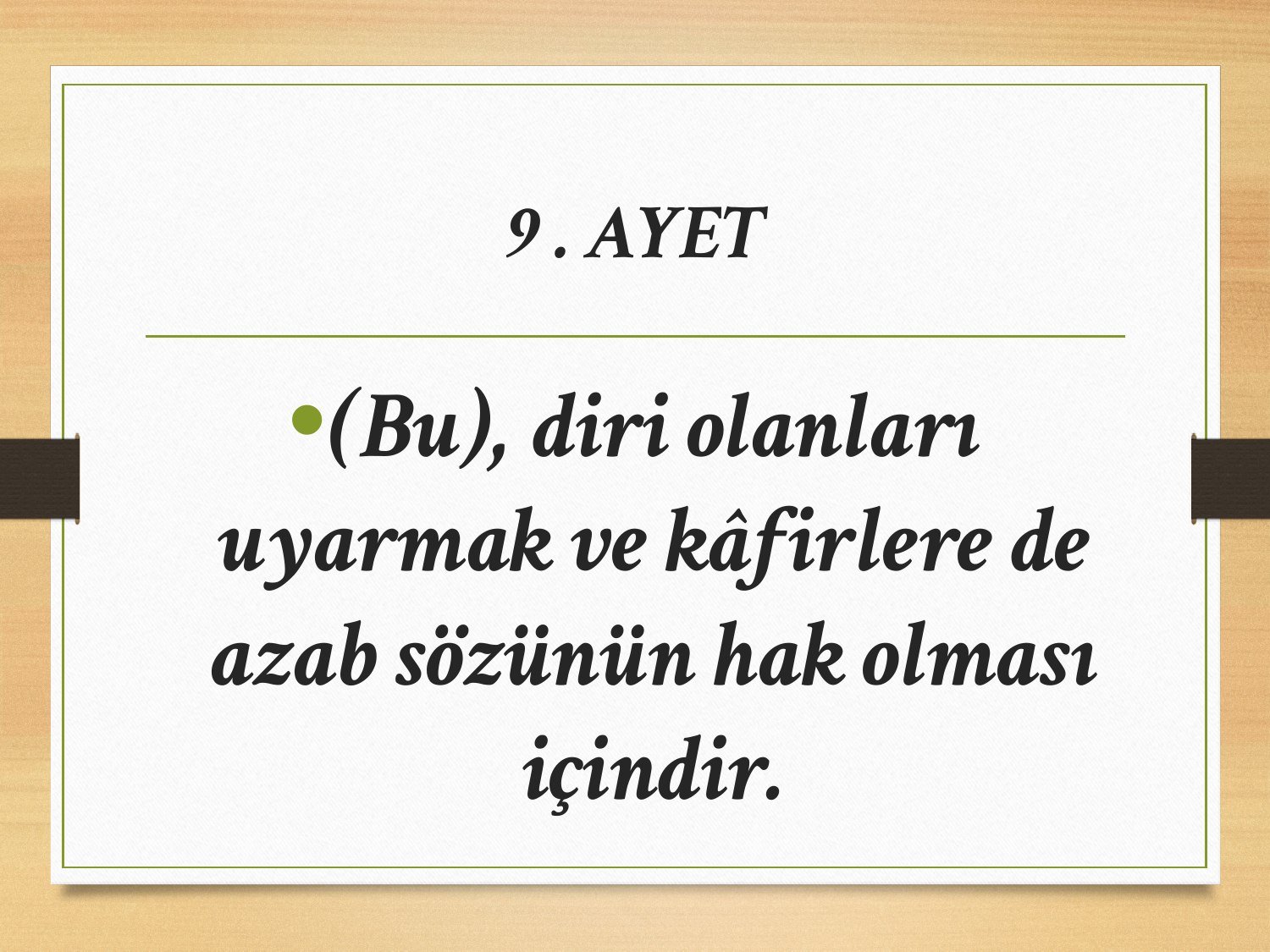

# 9 . AYET
(Bu), diri olanları uyarmak ve kâfirlere de azab sözünün hak olması içindir.